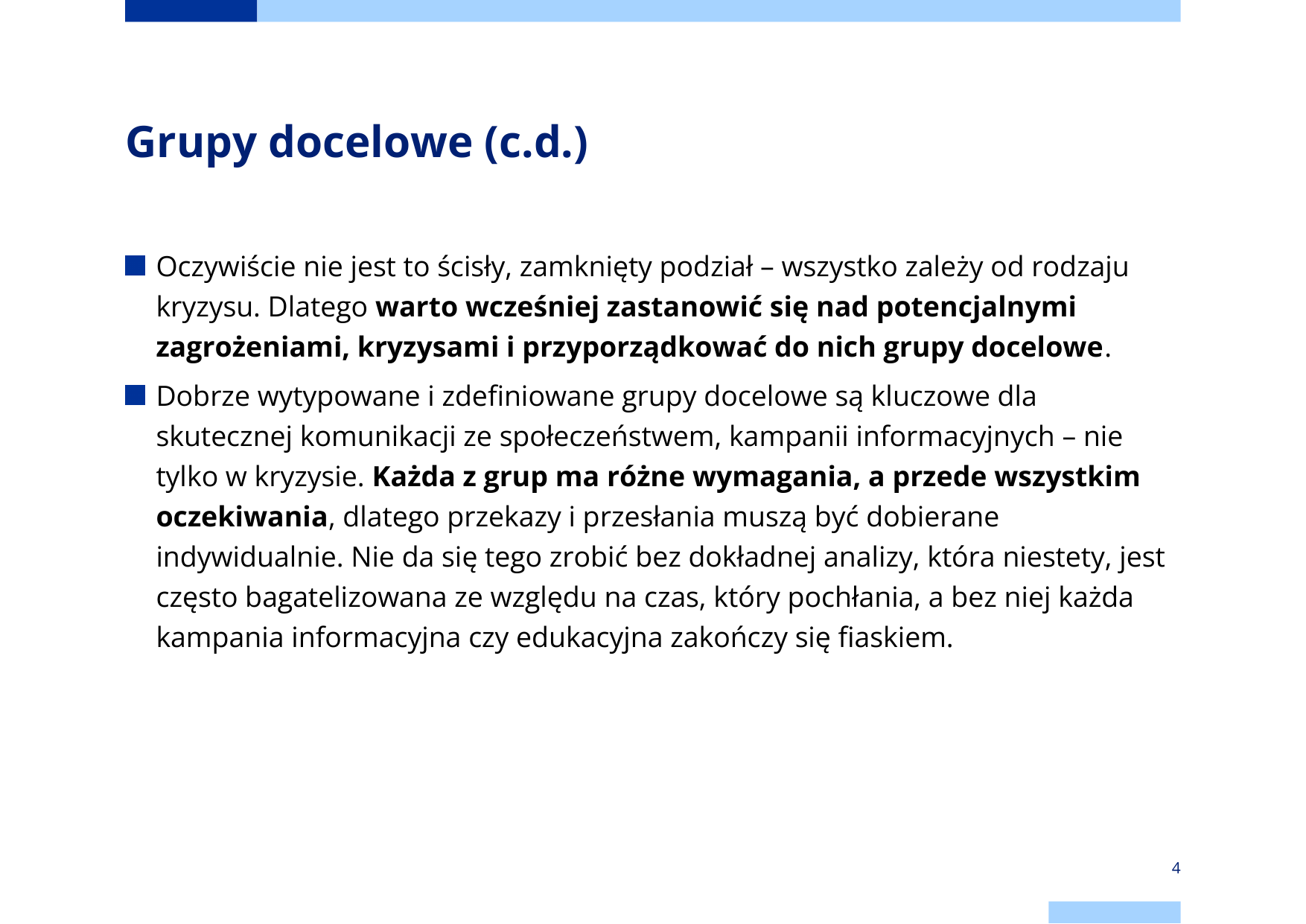

# Grupy docelowe (c.d.)
Oczywiście nie jest to ścisły, zamknięty podział – wszystko zależy od rodzaju kryzysu. Dlatego warto wcześniej zastanowić się nad potencjalnymi zagrożeniami, kryzysami i przyporządkować do nich grupy docelowe.
Dobrze wytypowane i zdefiniowane grupy docelowe są kluczowe dla skutecznej komunikacji ze społeczeństwem, kampanii informacyjnych – nie tylko w kryzysie. Każda z grup ma różne wymagania, a przede wszystkim oczekiwania, dlatego przekazy i przesłania muszą być dobierane indywidualnie. Nie da się tego zrobić bez dokładnej analizy, która niestety, jest często bagatelizowana ze względu na czas, który pochłania, a bez niej każda kampania informacyjna czy edukacyjna zakończy się fiaskiem.

4